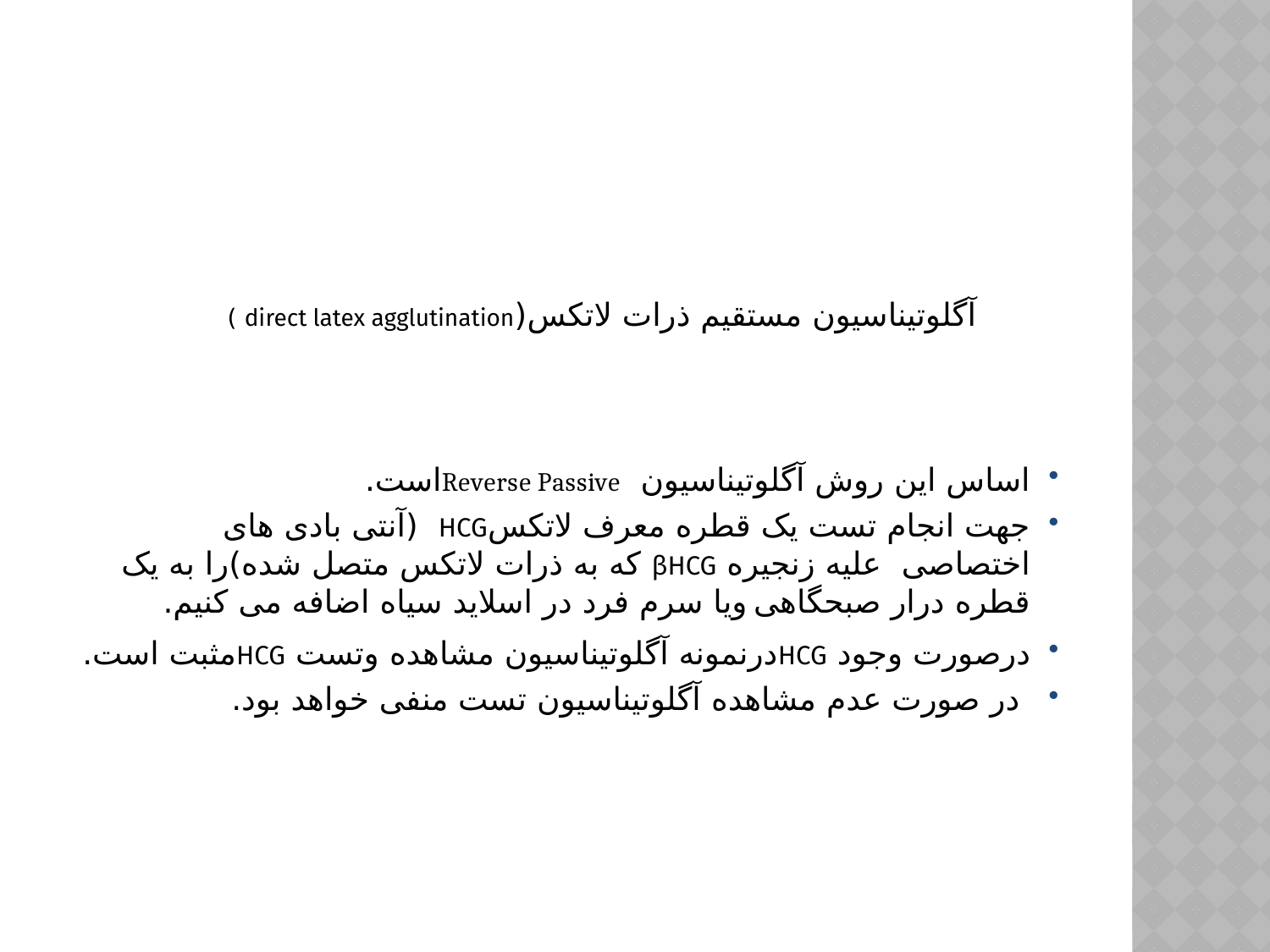

# آگلوتیناسیون مستقیم ذرات لاتکس(direct latex agglutination )
اساس این روش آگلوتیناسیون  Reverse Passiveاست.
جهت انجام تست یک قطره معرف لاتکسHCG  (آنتی بادی های اختصاصی  علیه زنجیره βHCG که به ذرات لاتکس متصل شده)را به یک قطره درار صبحگاهی ویا سرم فرد در اسلاید سیاه اضافه می کنیم.
درصورت وجود HCGدرنمونه آگلوتیناسیون مشاهده وتست HCGمثبت است.
 در صورت عدم مشاهده آگلوتیناسیون تست منفی خواهد بود.